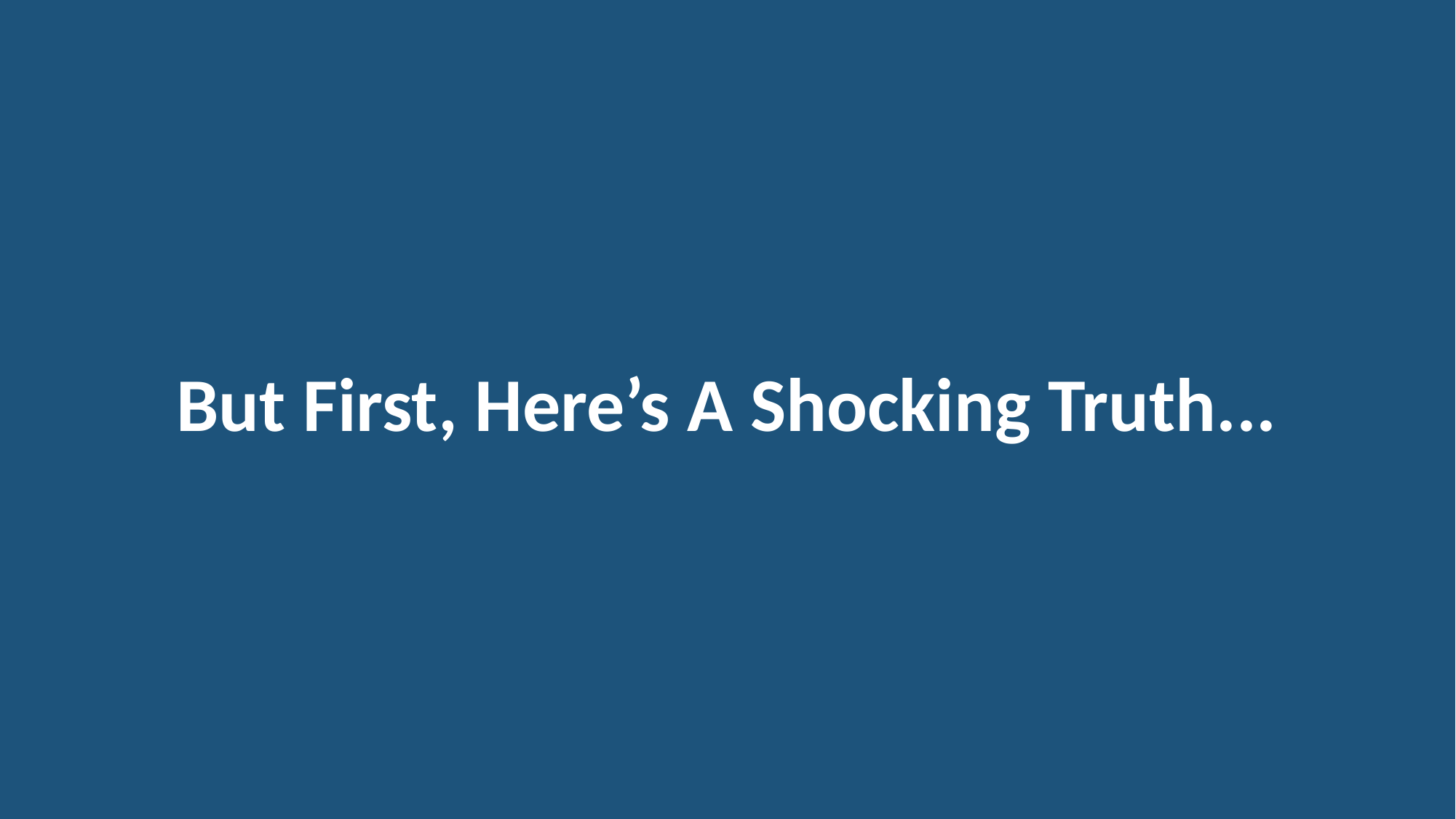

# But First, Here’s A Shocking Truth...